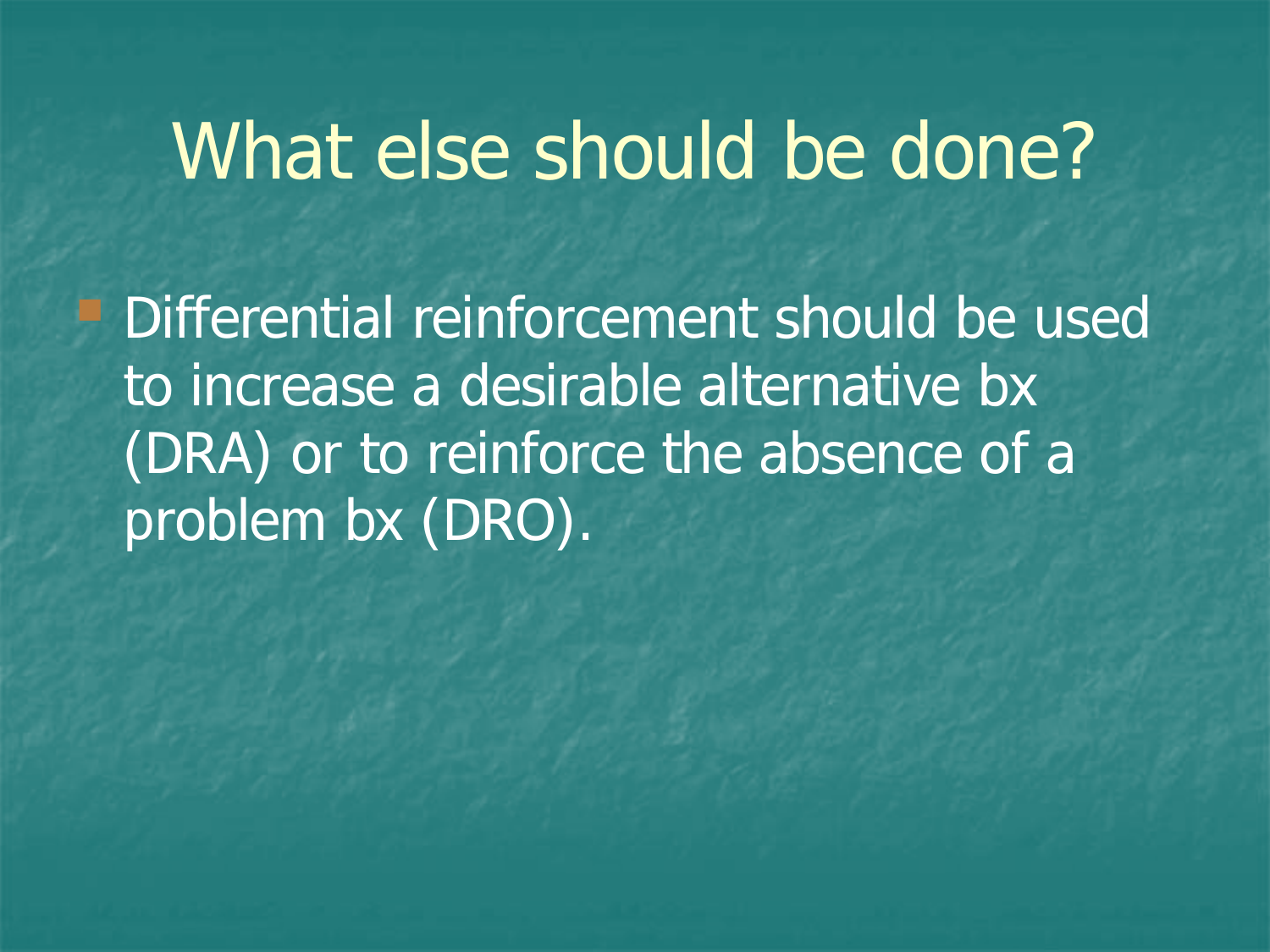

# What else should be done?
Differential reinforcement should be used to increase a desirable alternative bx (DRA) or to reinforce the absence of a problem bx (DRO).